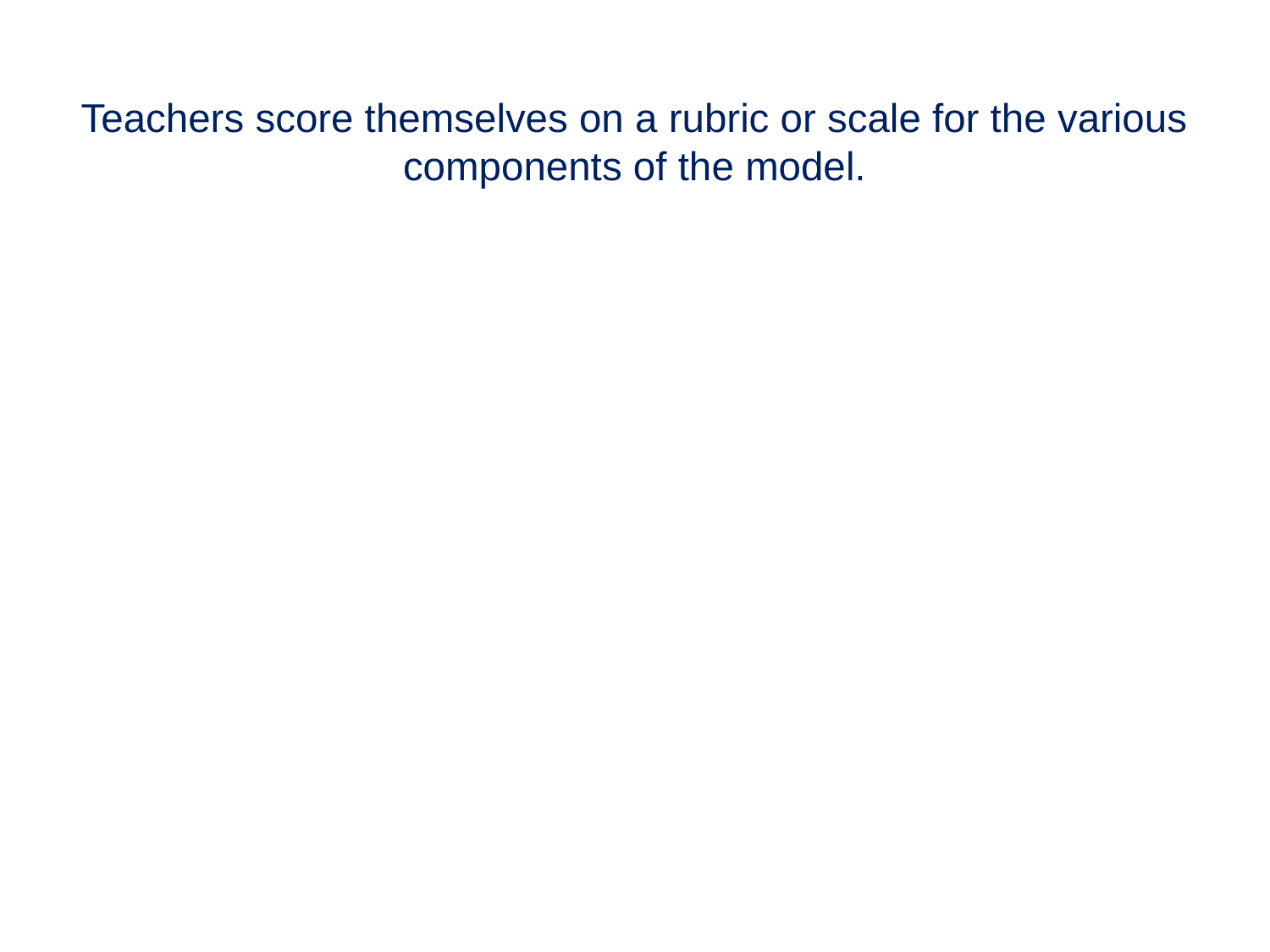

# Teachers score themselves on a rubric or scale for the various components of the model.